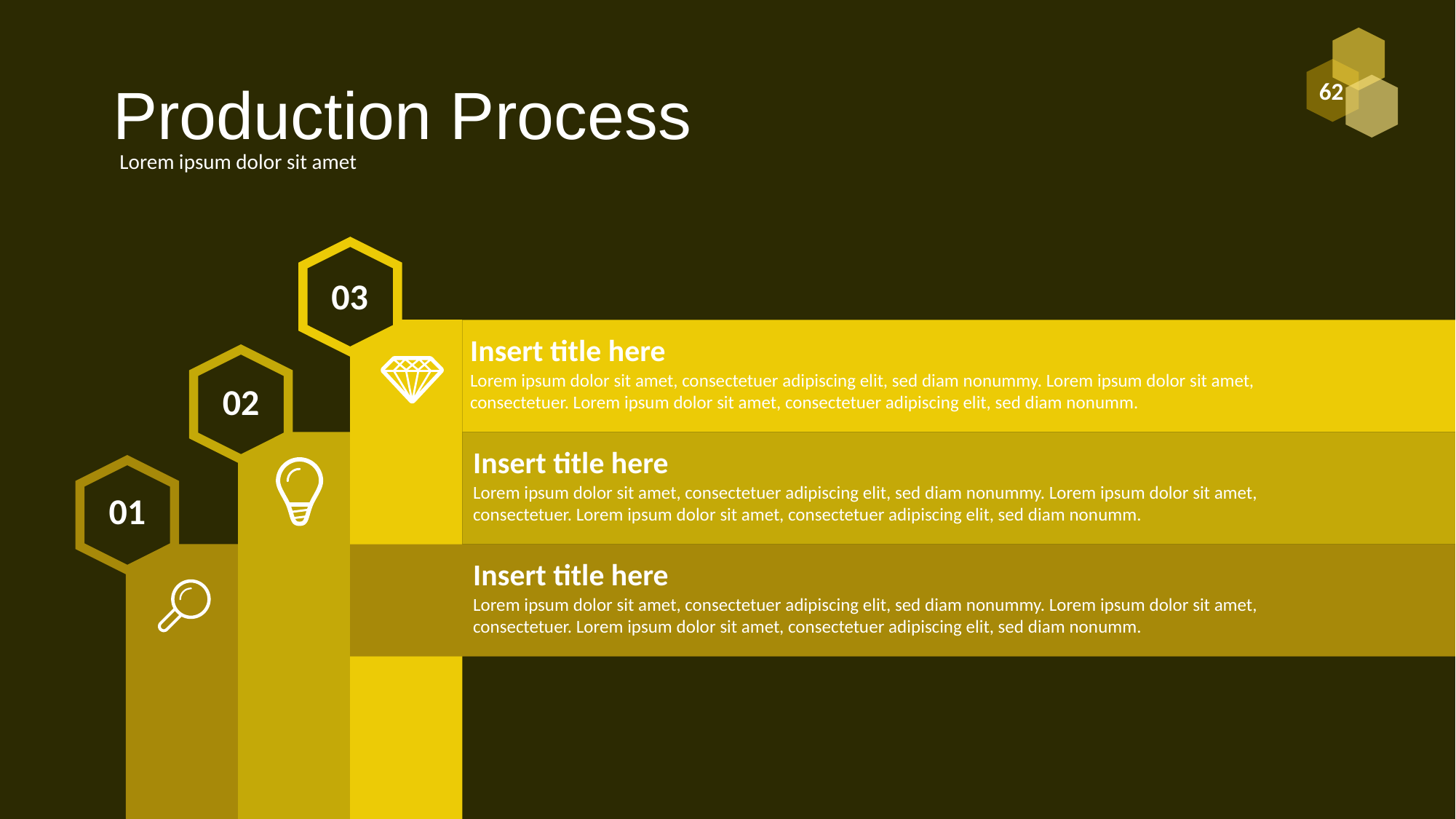

# Production Process
Lorem ipsum dolor sit amet

03

Insert title here

Lorem ipsum dolor sit amet, consectetuer adipiscing elit, sed diam nonummy. Lorem ipsum dolor sit amet, consectetuer. Lorem ipsum dolor sit amet, consectetuer adipiscing elit, sed diam nonumm.
02

Insert title here

Lorem ipsum dolor sit amet, consectetuer adipiscing elit, sed diam nonummy. Lorem ipsum dolor sit amet, consectetuer. Lorem ipsum dolor sit amet, consectetuer adipiscing elit, sed diam nonumm.
01

Insert title here

Lorem ipsum dolor sit amet, consectetuer adipiscing elit, sed diam nonummy. Lorem ipsum dolor sit amet, consectetuer. Lorem ipsum dolor sit amet, consectetuer adipiscing elit, sed diam nonumm.